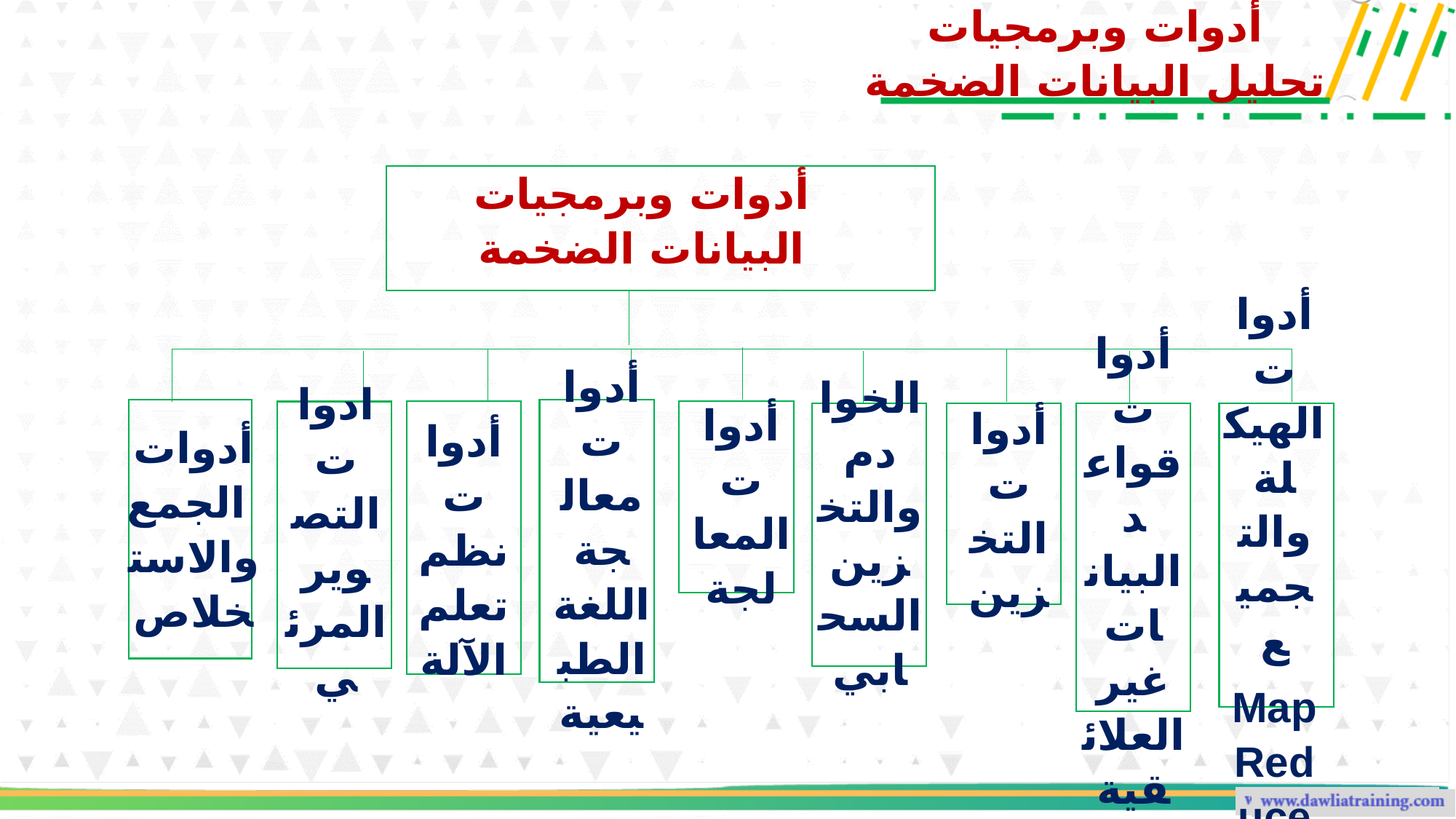

أدوات وبرمجيات تحليل البيانات الضخمة

أدوات وبرمجيات البيانات الضخمة

أدوات
 الجمع والاستخلاص

أدوات معالجة اللغة الطبيعية
أدوات الهيكلة والتجميع
Map Reduce
أدوات نظم تعلم الآلة
أدوات قواعد البيانات غير العلائقية
أدوات المعالجة
ادوات التصوير المرئي
أدوات التخزين
الخوادم والتخزين السحابي